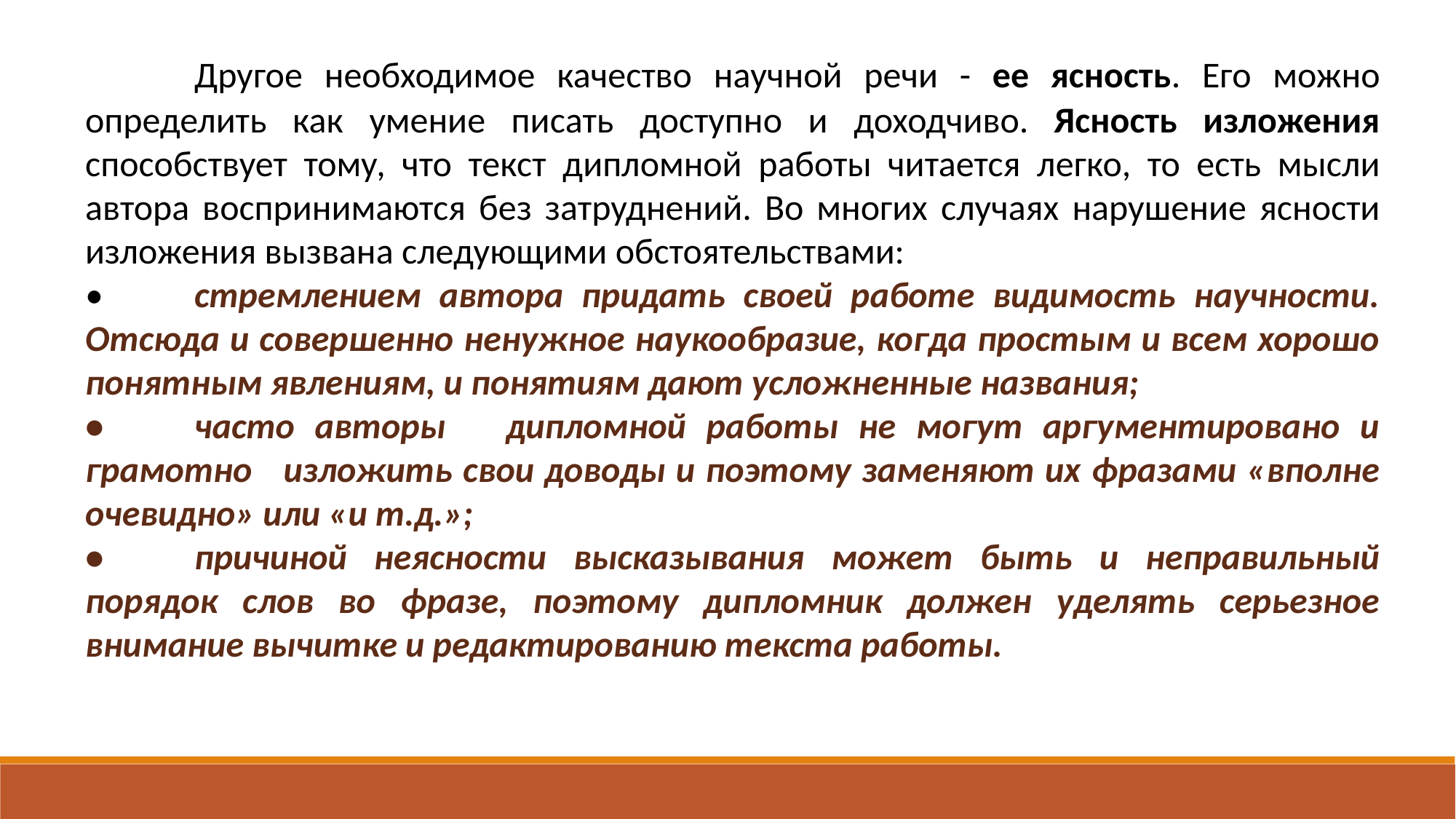

Другое необходимое качество научной речи - ее ясность. Его можно определить как умение писать доступно и доходчиво. Ясность изложения способствует тому, что текст дипломной работы читается легко, то есть мысли автора воспринимаются без затруднений. Во многих случаях нарушение ясности изложения вызвана следующими обстоятельствами:
•	стремлением автора придать своей работе видимость научности. Отсюда и совершенно ненужное наукообразие, когда простым и всем хорошо понятным явлениям, и понятиям дают усложненные названия;
•	часто авторы   дипломной работы не могут аргументировано и грамотно   изложить свои доводы и поэтому заменяют их фразами «вполне очевидно» или «и т.д.»;
•	причиной неясности высказывания может быть и неправильный порядок слов во фразе, поэтому дипломник должен уделять серьезное внимание вычитке и редактированию текста работы.